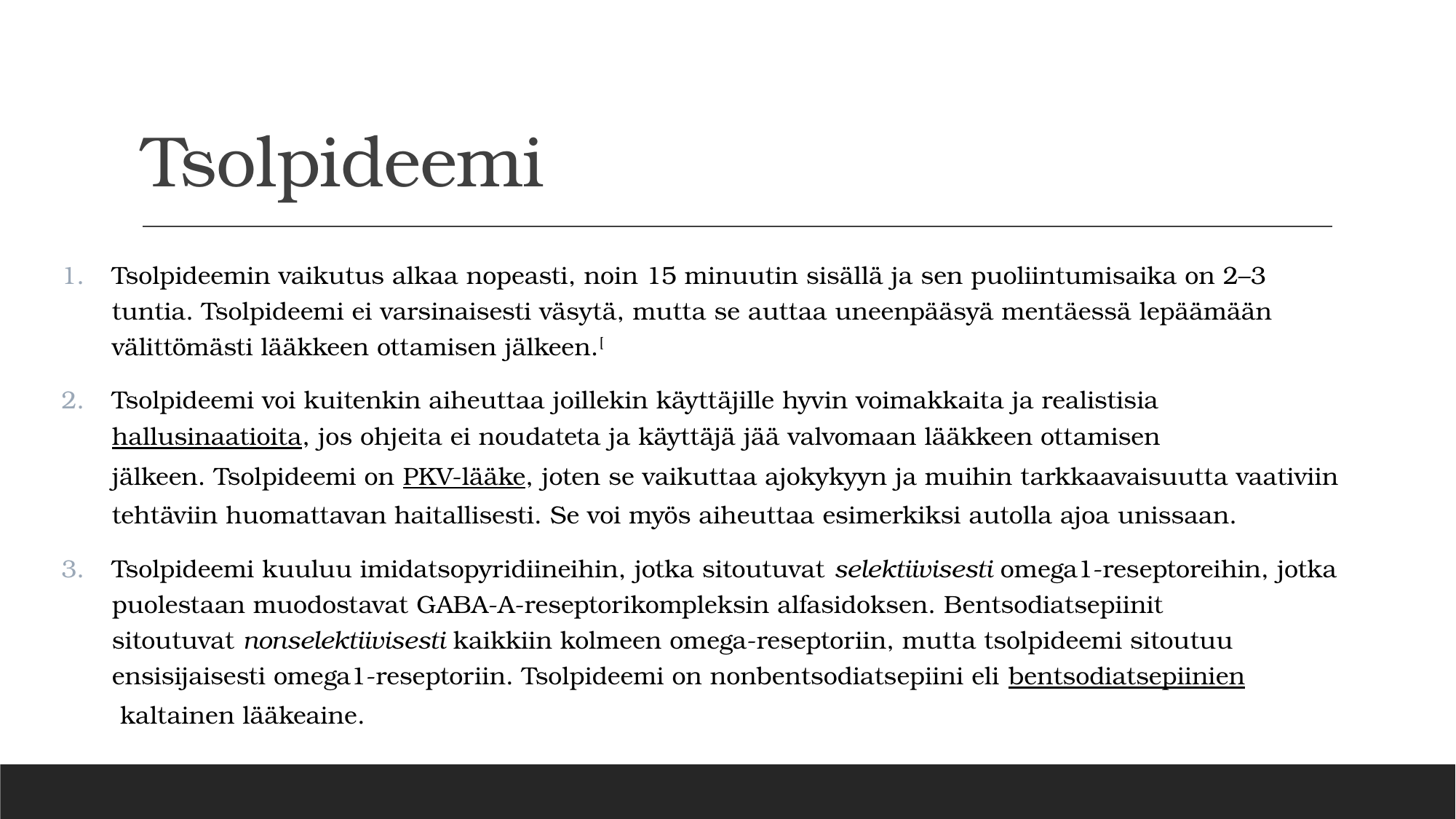

# Tsolpideemi
Tsolpideemin vaikutus alkaa nopeasti, noin 15 minuutin sisällä ja sen puoliintumisaika on 2–3 tuntia. Tsolpideemi ei varsinaisesti väsytä, mutta se auttaa uneenpääsyä mentäessä lepäämään välittömästi lääkkeen ottamisen jälkeen.[
Tsolpideemi voi kuitenkin aiheuttaa joillekin käyttäjille hyvin voimakkaita ja realistisia hallusinaatioita, jos ohjeita ei noudateta ja käyttäjä jää valvomaan lääkkeen ottamisen jälkeen. Tsolpideemi on PKV-lääke, joten se vaikuttaa ajokykyyn ja muihin tarkkaavaisuutta vaativiin tehtäviin huomattavan haitallisesti. Se voi myös aiheuttaa esimerkiksi autolla ajoa unissaan.
Tsolpideemi kuuluu imidatsopyridiineihin, jotka sitoutuvat selektiivisesti omega1-reseptoreihin, jotka puolestaan muodostavat GABA-A-reseptorikompleksin alfasidoksen. Bentsodiatsepiinit sitoutuvat nonselektiivisesti kaikkiin kolmeen omega-reseptoriin, mutta tsolpideemi sitoutuu ensisijaisesti omega1-reseptoriin. Tsolpideemi on nonbentsodiatsepiini eli bentsodiatsepiinien kaltainen lääkeaine.